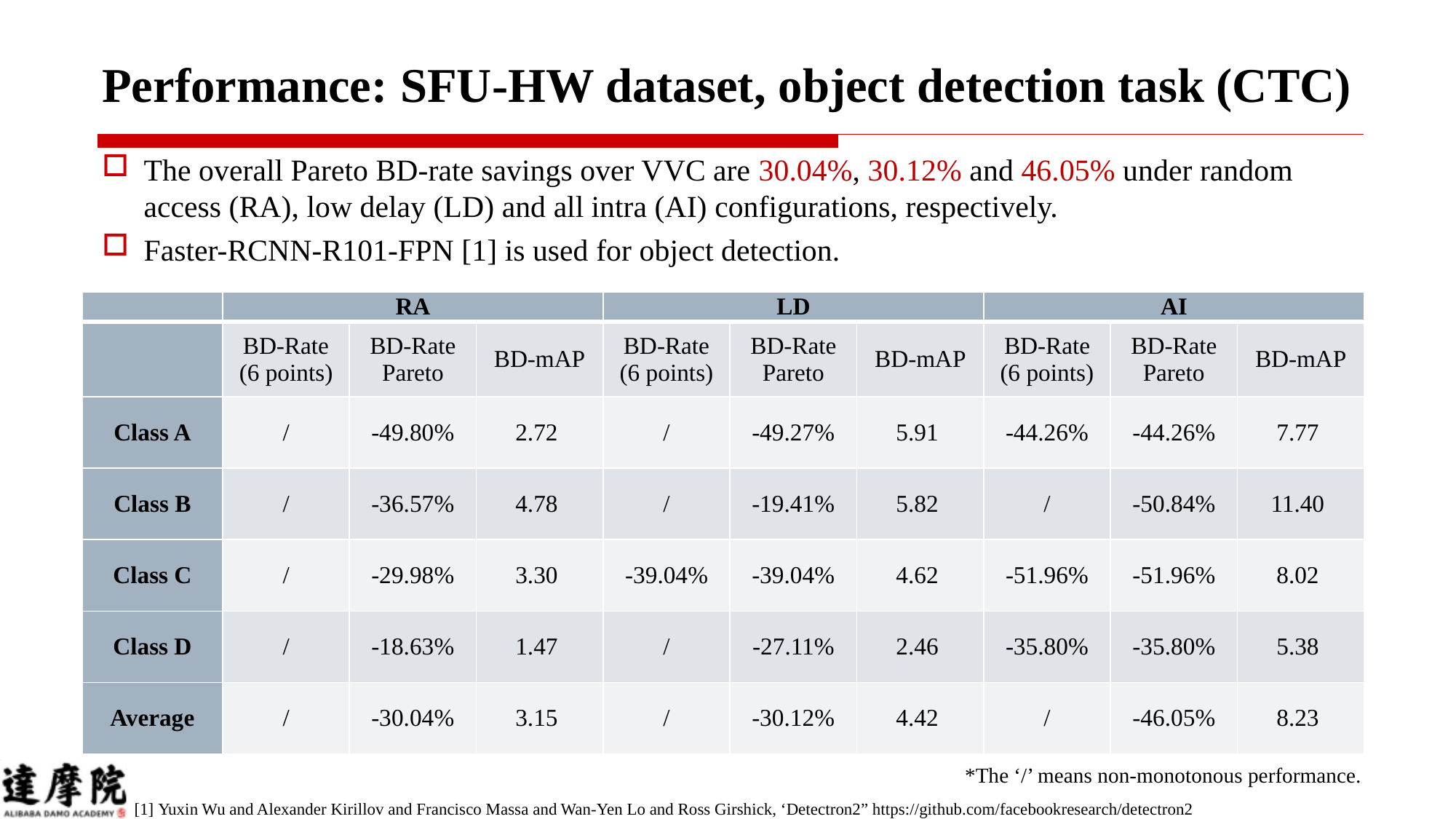

# Performance: SFU-HW dataset, object detection task (CTC)
The overall Pareto BD-rate savings over VVC are 30.04%, 30.12% and 46.05% under random access (RA), low delay (LD) and all intra (AI) configurations, respectively.
Faster-RCNN-R101-FPN [1] is used for object detection.

|  | RA |  |  | LD |  |  | AI |  |  |
| --- | --- | --- | --- | --- | --- | --- | --- | --- | --- |
|  | BD-Rate (6 points) | BD-Rate Pareto | BD-mAP | BD-Rate (6 points) | BD-Rate Pareto | BD-mAP | BD-Rate (6 points) | BD-Rate Pareto | BD-mAP |
| Class A | / | -49.80% | 2.72 | / | -49.27% | 5.91 | -44.26% | -44.26% | 7.77 |
| Class B | / | -36.57% | 4.78 | / | -19.41% | 5.82 | / | -50.84% | 11.40 |
| Class C | / | -29.98% | 3.30 | -39.04% | -39.04% | 4.62 | -51.96% | -51.96% | 8.02 |
| Class D | / | -18.63% | 1.47 | / | -27.11% | 2.46 | -35.80% | -35.80% | 5.38 |
| Average | / | -30.04% | 3.15 | / | -30.12% | 4.42 | / | -46.05% | 8.23 |
*The ‘/’ means non-monotonous performance.
[1] Yuxin Wu and Alexander Kirillov and Francisco Massa and Wan-Yen Lo and Ross Girshick, ‘Detectron2” https://github.com/facebookresearch/detectron2